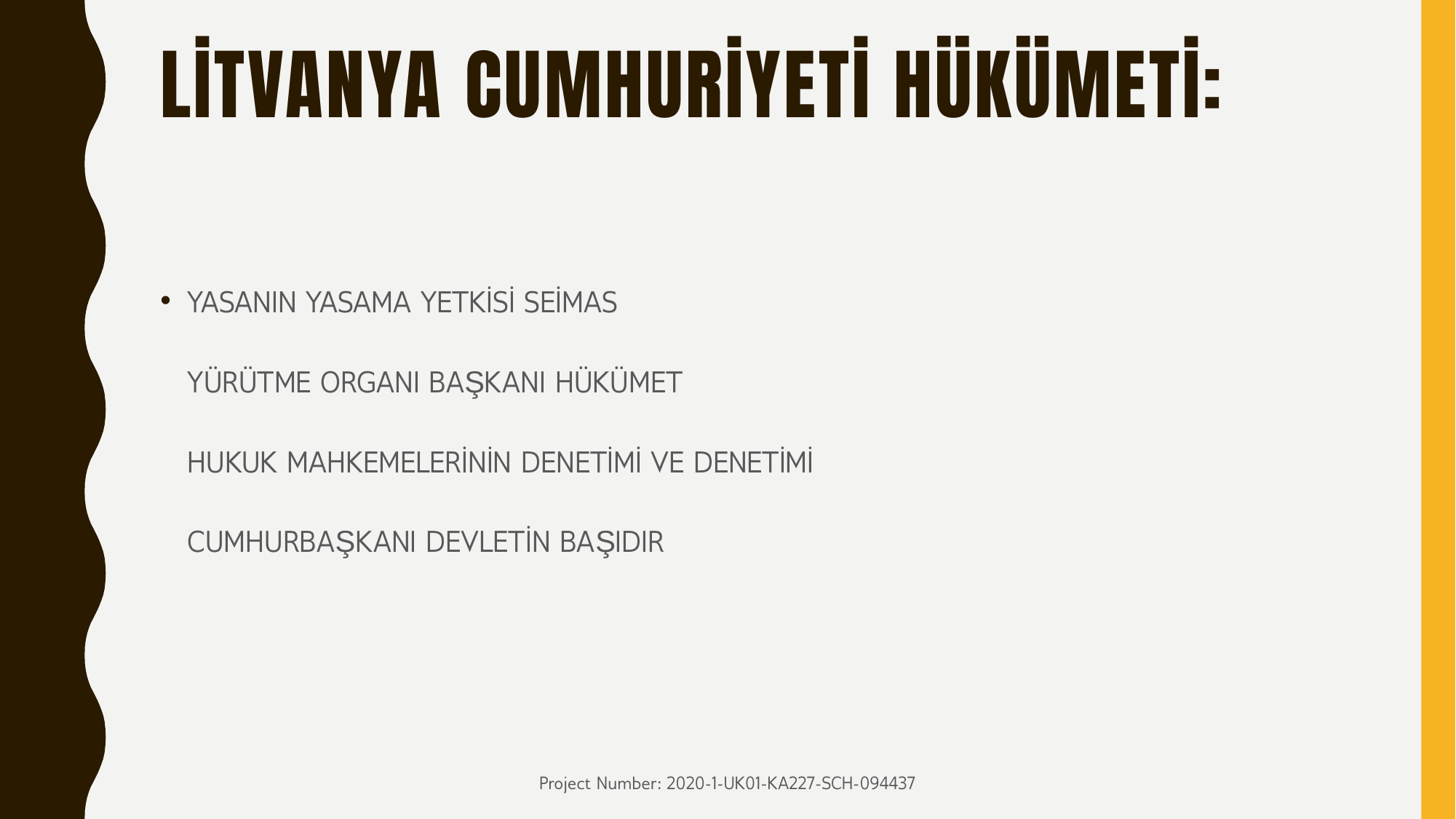

# LİTVANYA CUMHURİYETİ HÜKÜMETİ:
YASANIN YASAMA YETKİSİ SEİMAS
YÜRÜTME ORGANI BAŞKANI HÜKÜMET
HUKUK MAHKEMELERİNİN DENETİMİ VE DENETİMİ
CUMHURBAŞKANI DEVLETİN BAŞIDIR
Project Number: 2020-1-UK01-KA227-SCH-094437